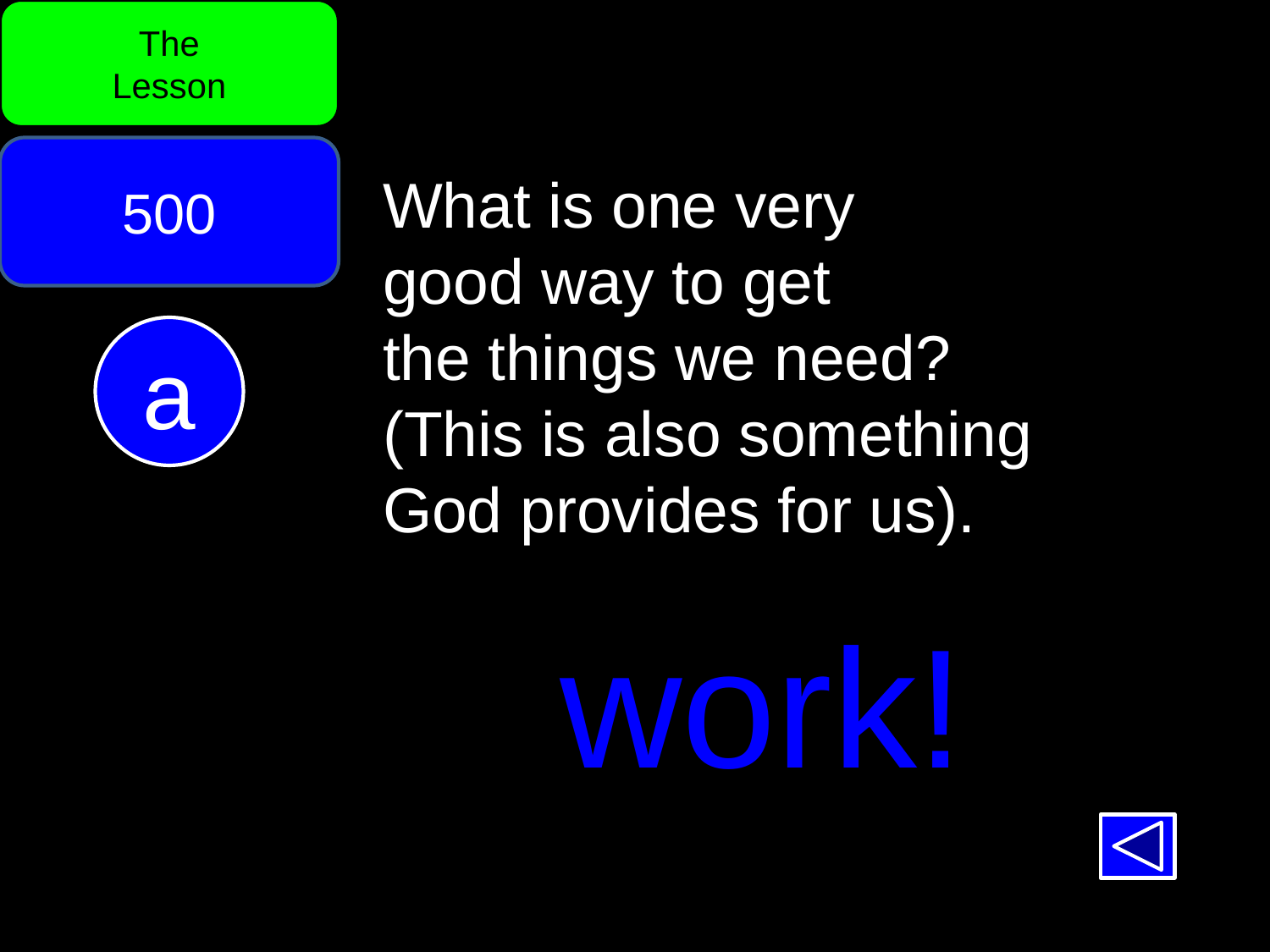

The
Lesson
500
What is one very
good way to get
the things we need?
(This is also something
God provides for us).
a
work!